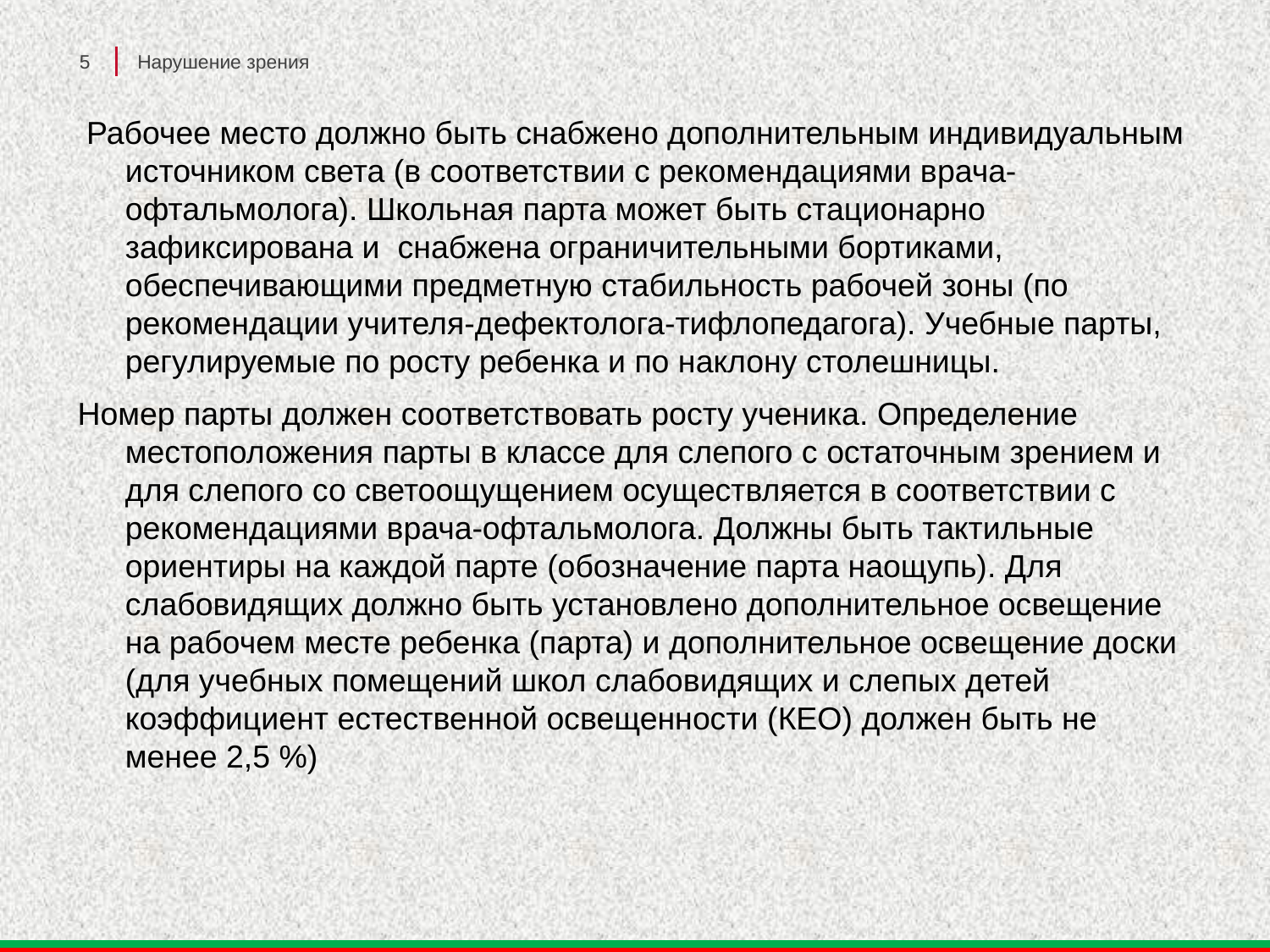

5
Нарушение зрения
 Рабочее место должно быть снабжено дополнительным индивидуальным источником света (в соответствии с рекомендациями врача-офтальмолога). Школьная парта может быть стационарно зафиксирована и  снабжена ограничительными бортиками, обеспечивающими предметную стабильность рабочей зоны (по рекомендации учителя-дефектолога-тифлопедагога). Учебные парты, регулируемые по росту ребенка и по наклону столешницы.
Номер парты должен соответствовать росту ученика. Определение местоположения парты в классе для слепого с остаточным зрением и для слепого со светоощущением осуществляется в соответствии с рекомендациями врача-офтальмолога. Должны быть тактильные ориентиры на каждой парте (обозначение парта наощупь). Для слабовидящих должно быть установлено дополнительное освещение на рабочем месте ребенка (парта) и дополнительное освещение доски (для учебных помещений школ слабовидящих и слепых детей коэффициент естественной освещенности (КЕО) должен быть не менее 2,5 %)